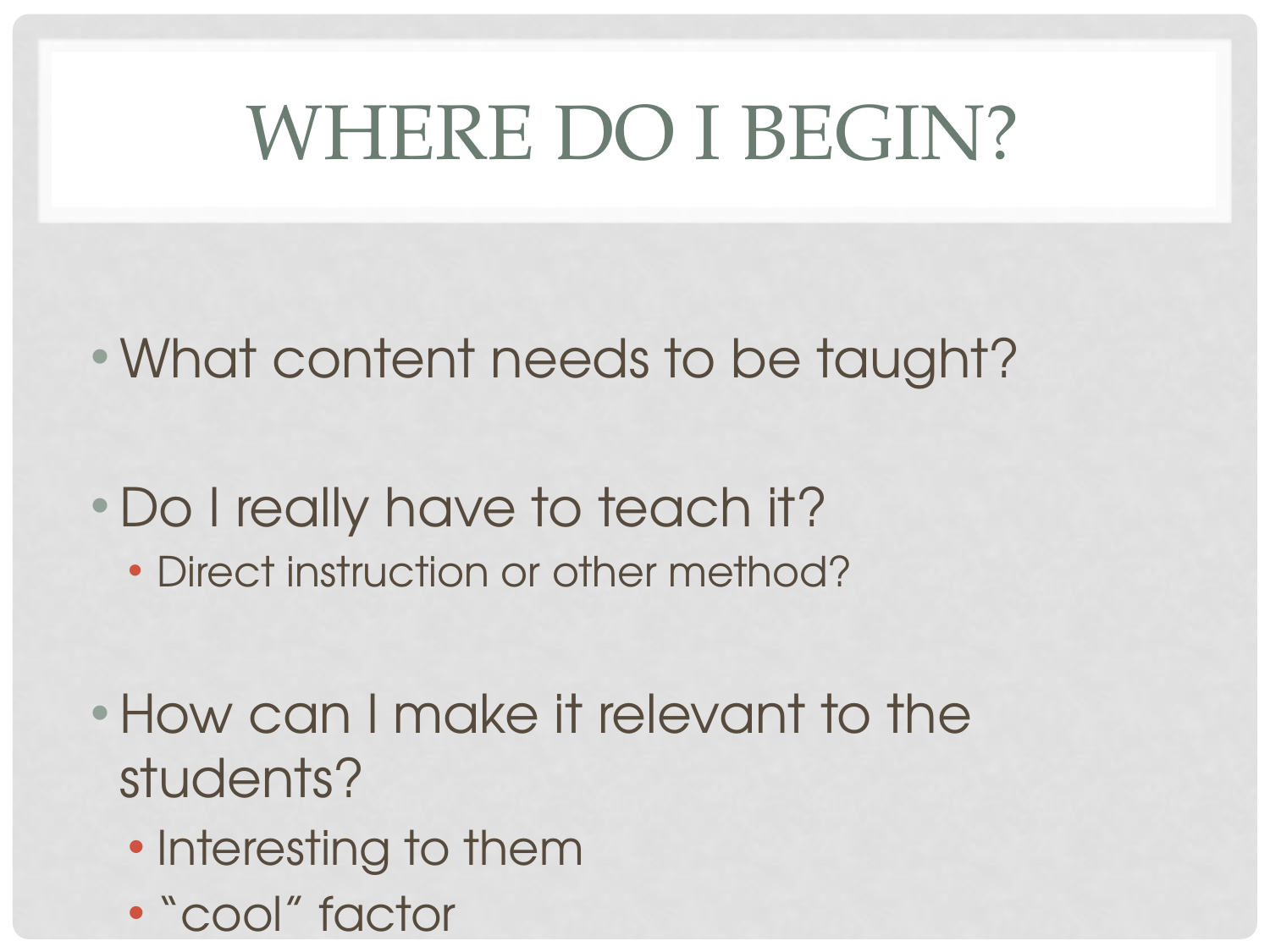

# Where do I begin?

What content needs to be taught?

Do I really have to teach it?
Direct instruction or other method?

How can I make it relevant to the students?
Interesting to them
“cool” factor